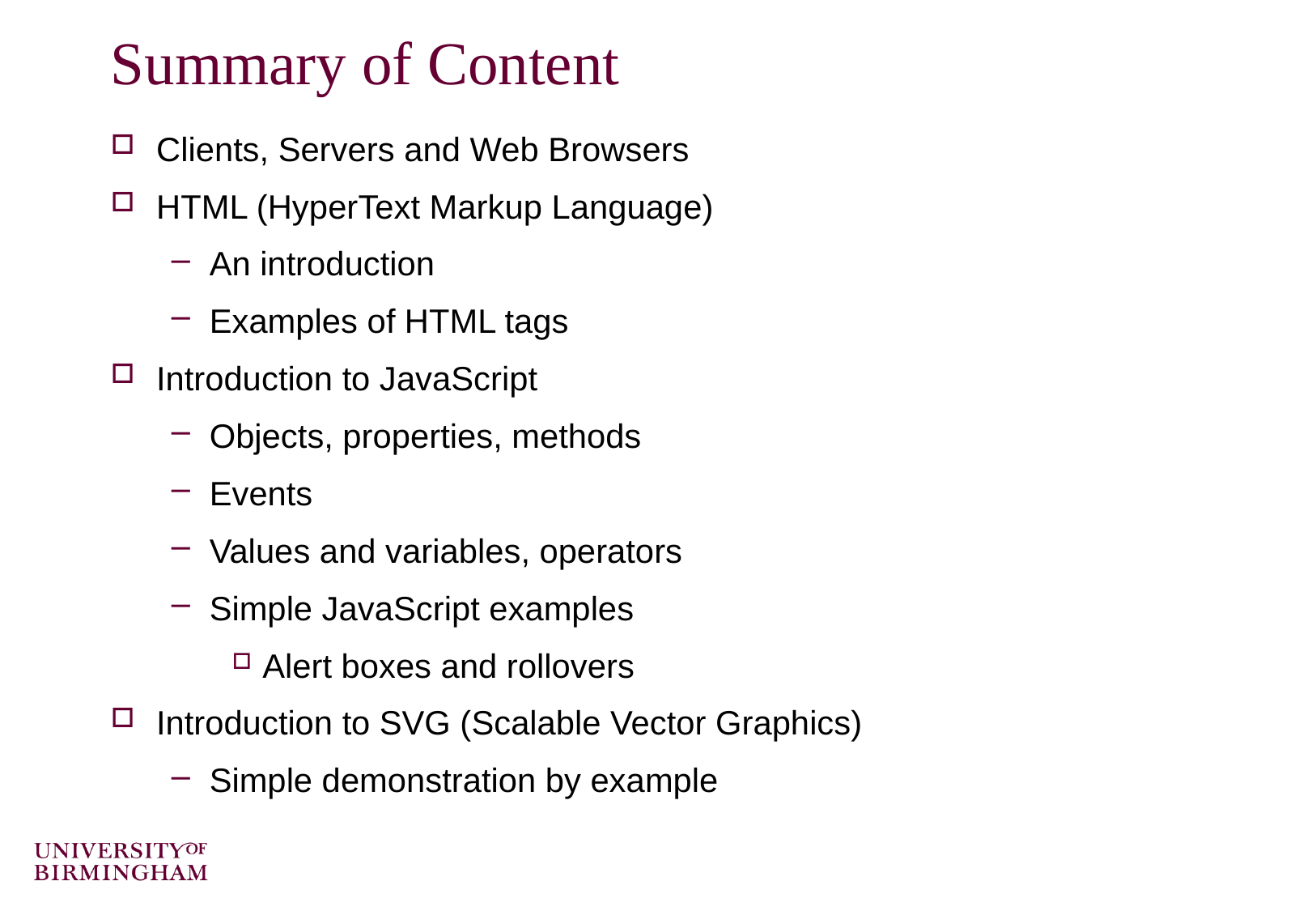

# Summary of Content
Clients, Servers and Web Browsers
HTML (HyperText Markup Language)
An introduction
Examples of HTML tags
Introduction to JavaScript
Objects, properties, methods
Events
Values and variables, operators
Simple JavaScript examples
Alert boxes and rollovers
Introduction to SVG (Scalable Vector Graphics)
Simple demonstration by example